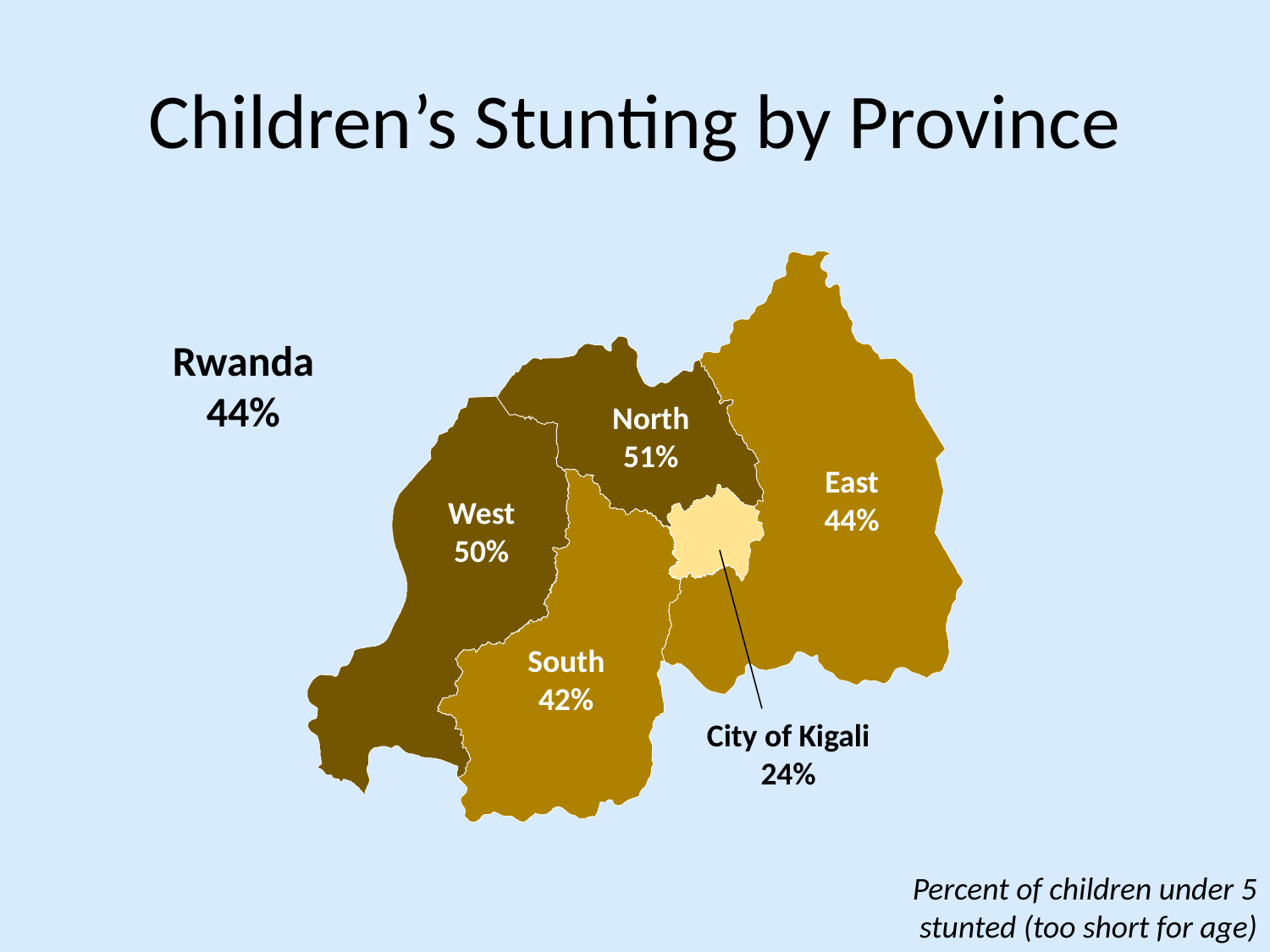

# Children’s Stunting by Province

Rwanda
44%
North
51%
East
44%
West
50%
South
42%
City of Kigali
24%
Percent of children under 5 stunted (too short for age)